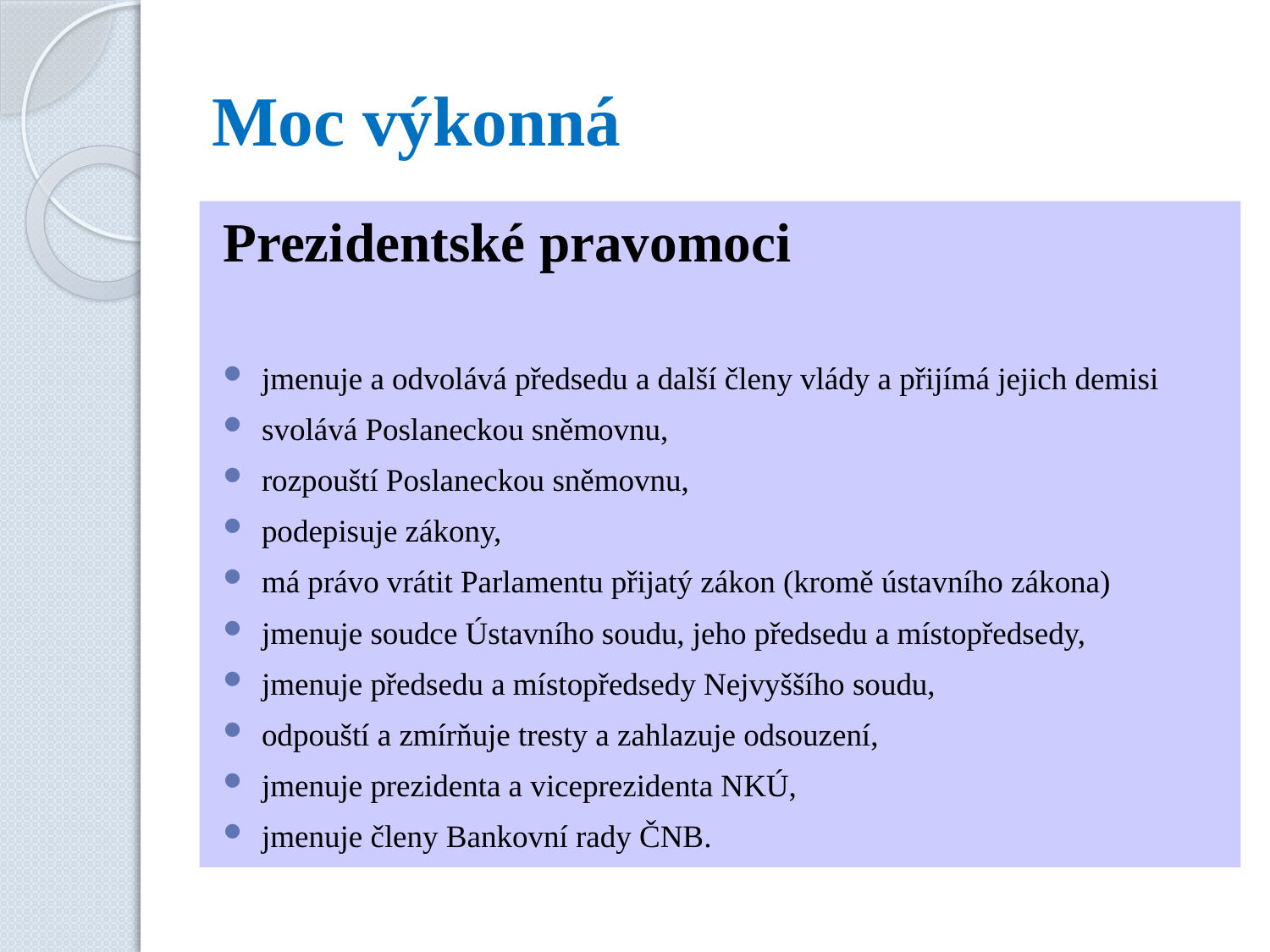

# Moc výkonná
Prezidentské pravomoci

jmenuje a odvolává předsedu a další členy vlády a přijímá jejich demisi
svolává Poslaneckou sněmovnu,
rozpouští Poslaneckou sněmovnu,
podepisuje zákony,
má právo vrátit Parlamentu přijatý zákon (kromě ústavního zákona)
jmenuje soudce Ústavního soudu, jeho předsedu a místopředsedy,
jmenuje předsedu a místopředsedy Nejvyššího soudu,
odpouští a zmírňuje tresty a zahlazuje odsouzení,
jmenuje prezidenta a viceprezidenta NKÚ,
jmenuje členy Bankovní rady ČNB.